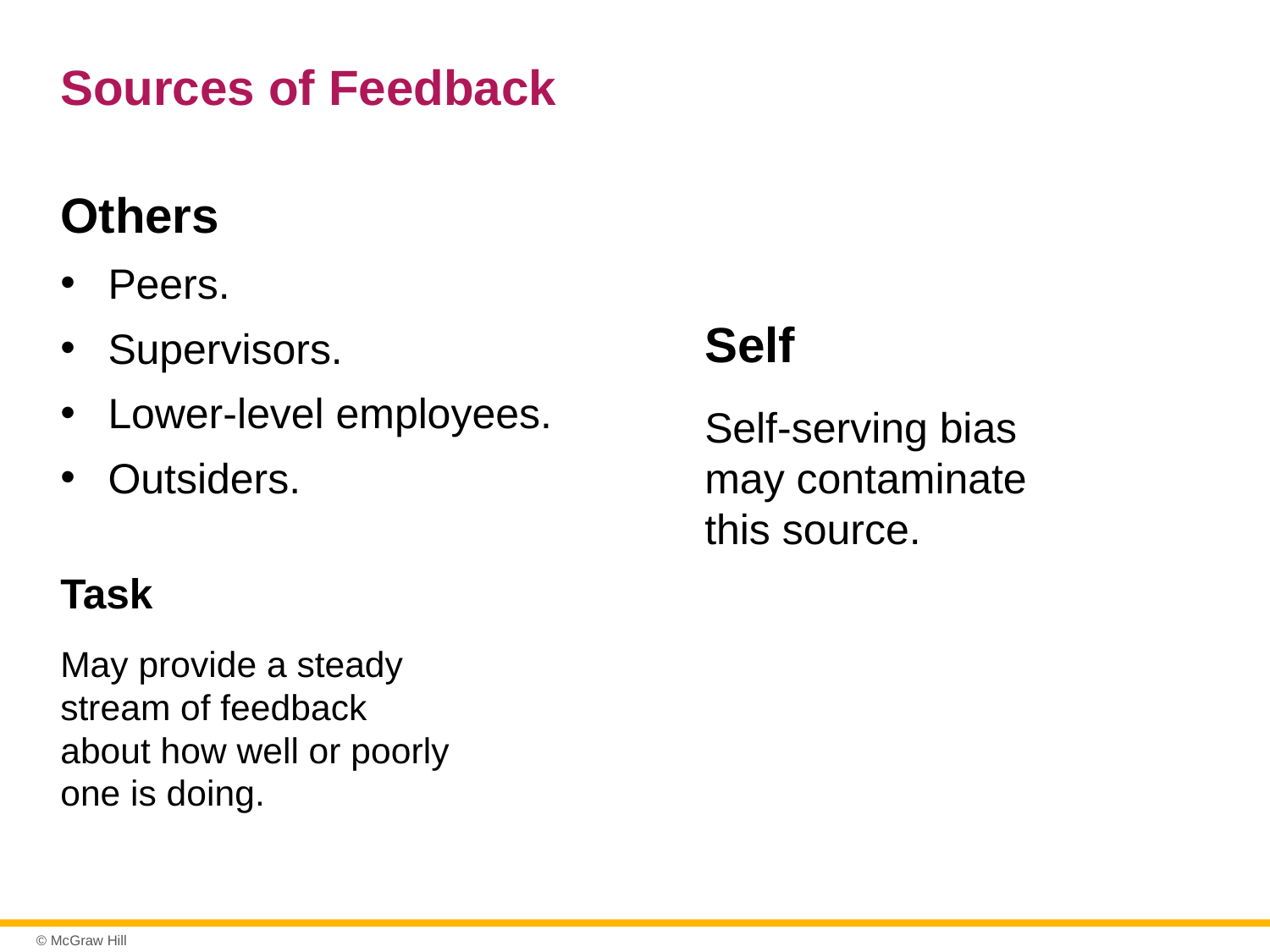

# Sources of Feedback
Others
Peers.
Supervisors.
Lower-level employees.
Outsiders.
Self
Self-serving bias may contaminate this source.

Task
May provide a steady stream of feedback about how well or poorly one is doing.